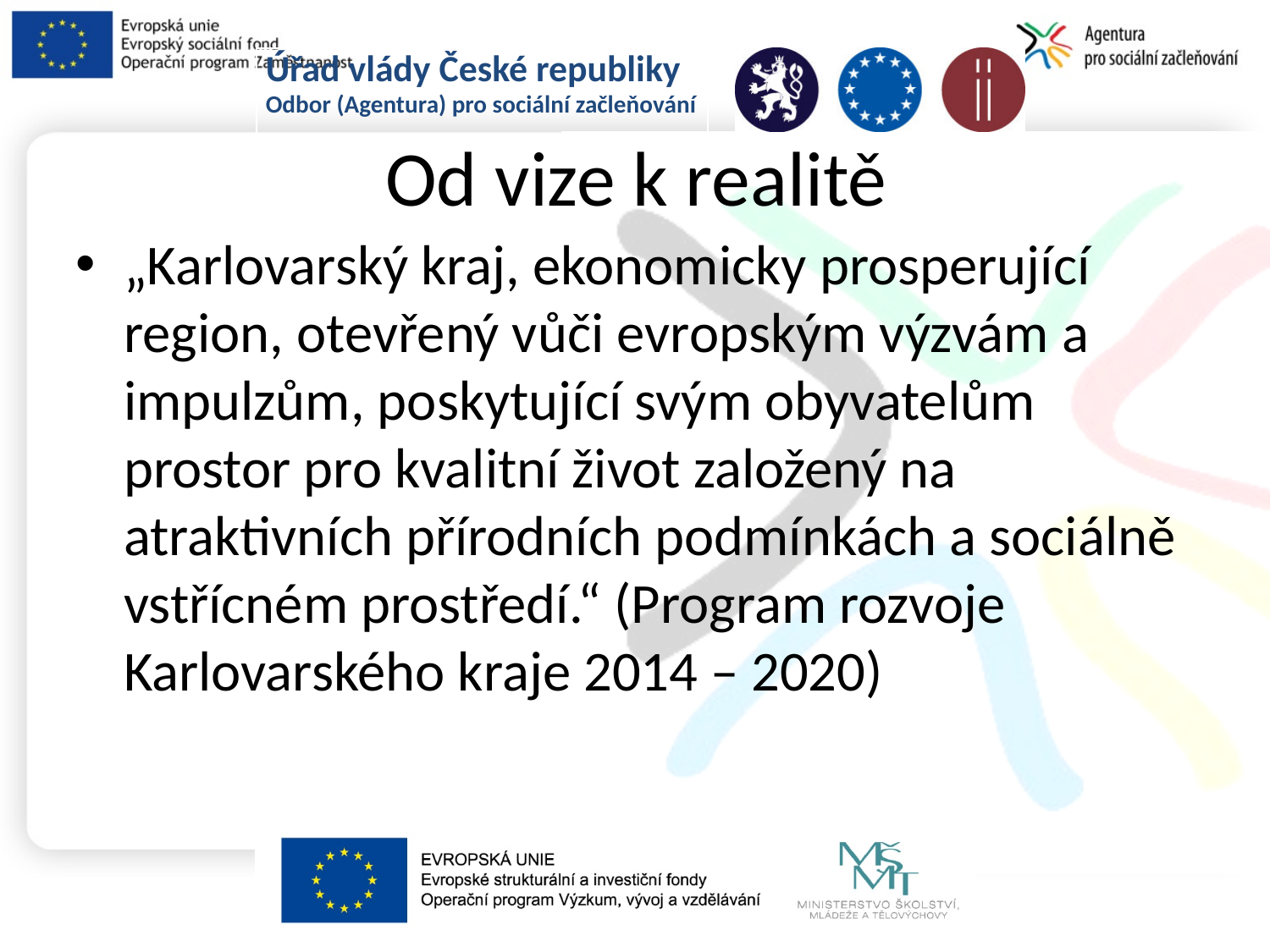

# Od vize k realitě
„Karlovarský kraj, ekonomicky prosperující region, otevřený vůči evropským výzvám a impulzům, poskytující svým obyvatelům prostor pro kvalitní život založený na atraktivních přírodních podmínkách a sociálně vstřícném prostředí.“ (Program rozvoje Karlovarského kraje 2014 – 2020)